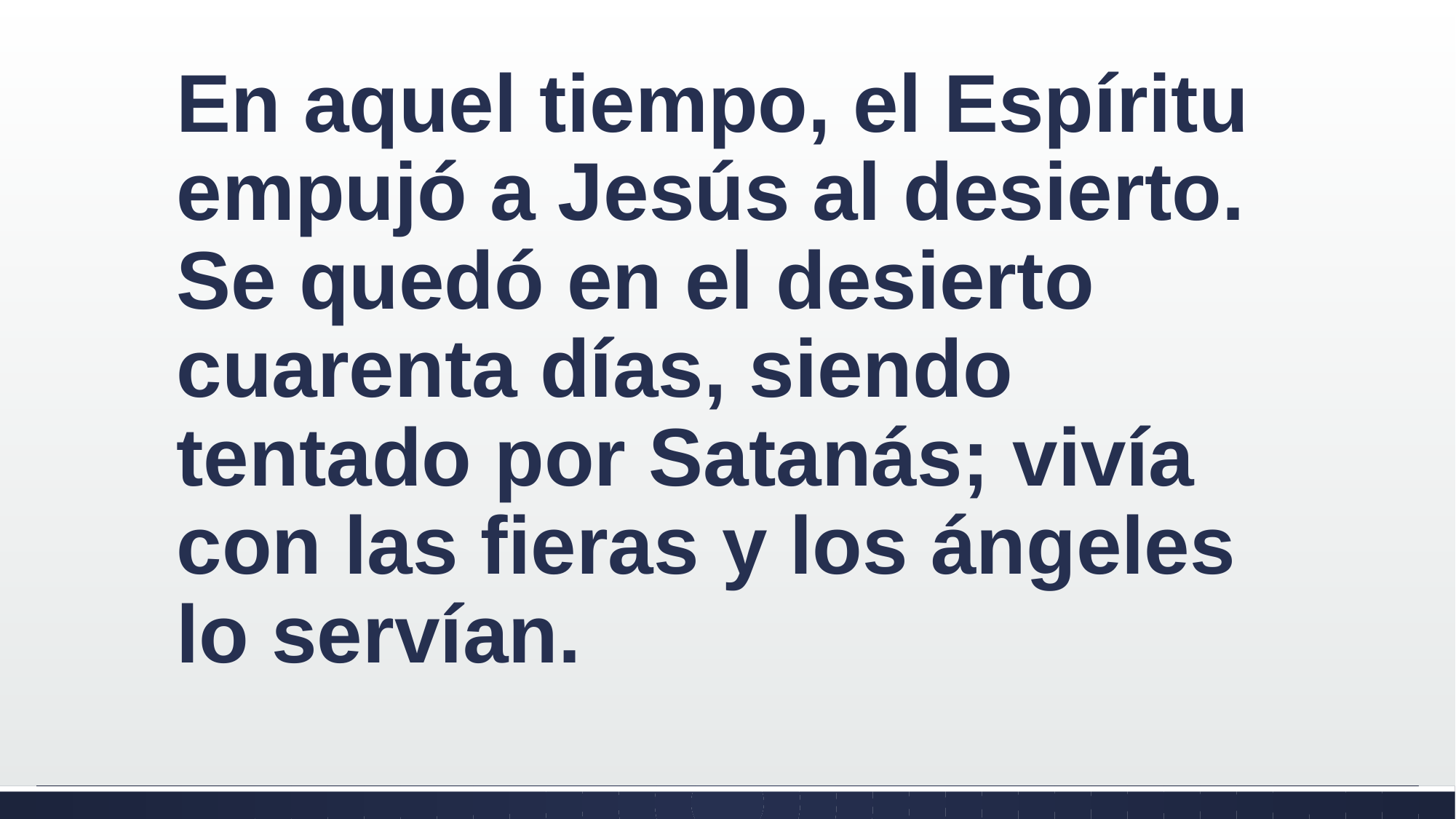

#
En aquel tiempo, el Espíritu empujó a Jesús al desierto. Se quedó en el desierto cuarenta días, siendo tentado por Satanás; vivía con las fieras y los ángeles lo servían.